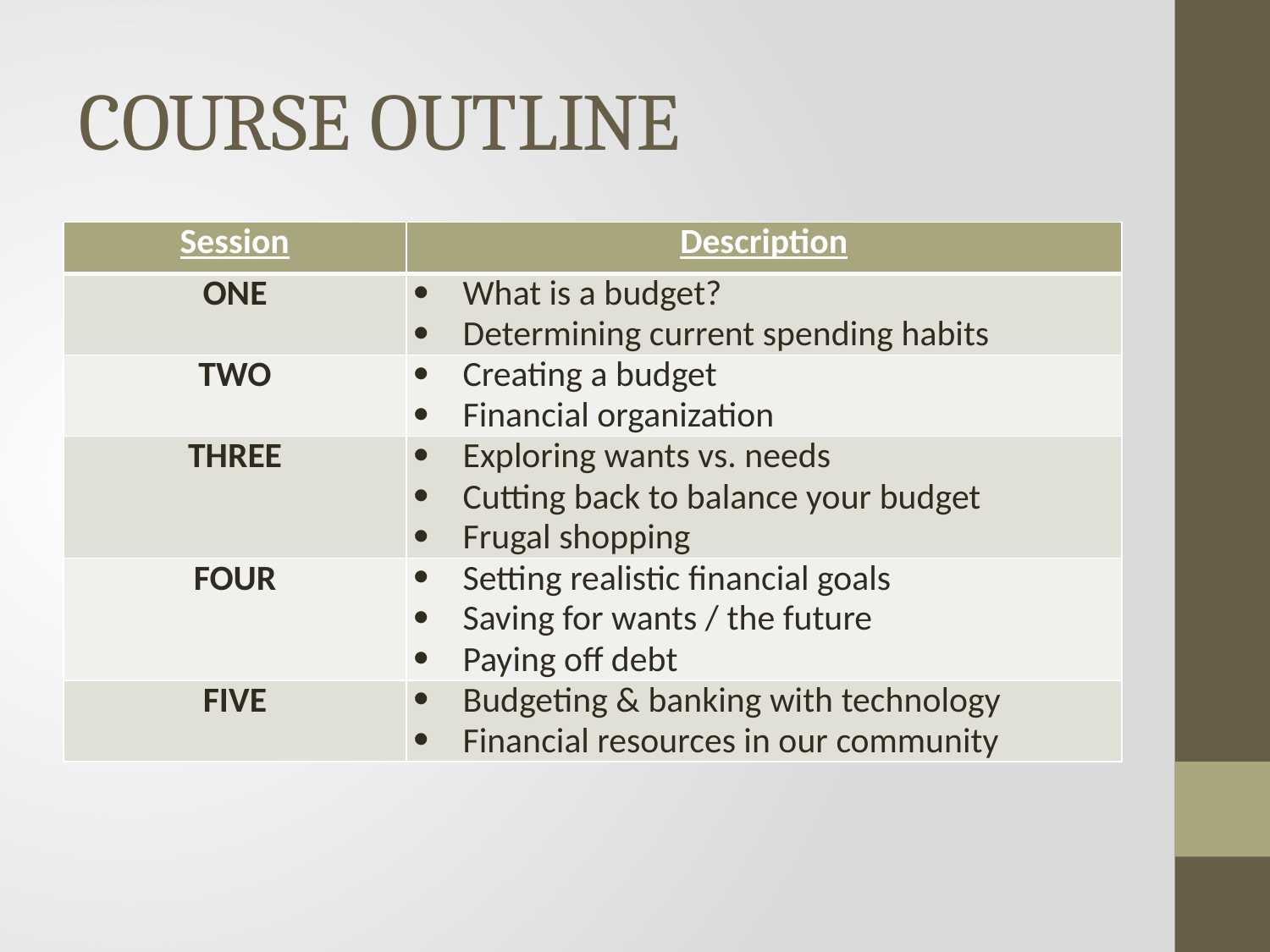

# COURSE OUTLINE
| Session | Description |
| --- | --- |
| ONE | What is a budget? Determining current spending habits |
| TWO | Creating a budget Financial organization |
| THREE | Exploring wants vs. needs Cutting back to balance your budget Frugal shopping |
| FOUR | Setting realistic financial goals Saving for wants / the future Paying off debt |
| FIVE | Budgeting & banking with technology Financial resources in our community |